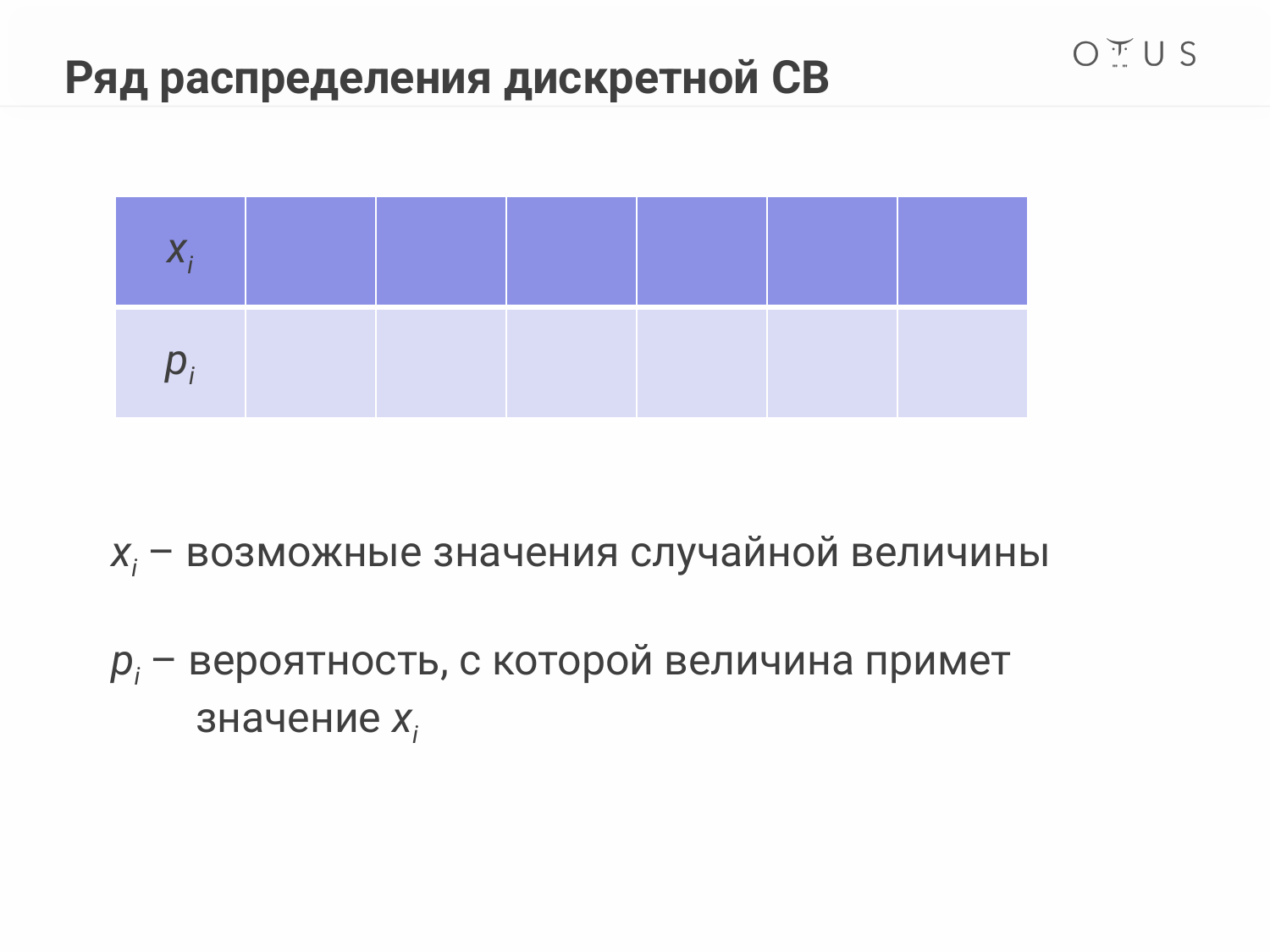

Ряд распределения дискретной СВ

| xi |  |  |  |  |  |  |
| --- | --- | --- | --- | --- | --- | --- |
| pi |  |  |  |  |  |  |
xi – возможные значения случайной величины

pi – вероятность, с которой величина примет
        значение xi